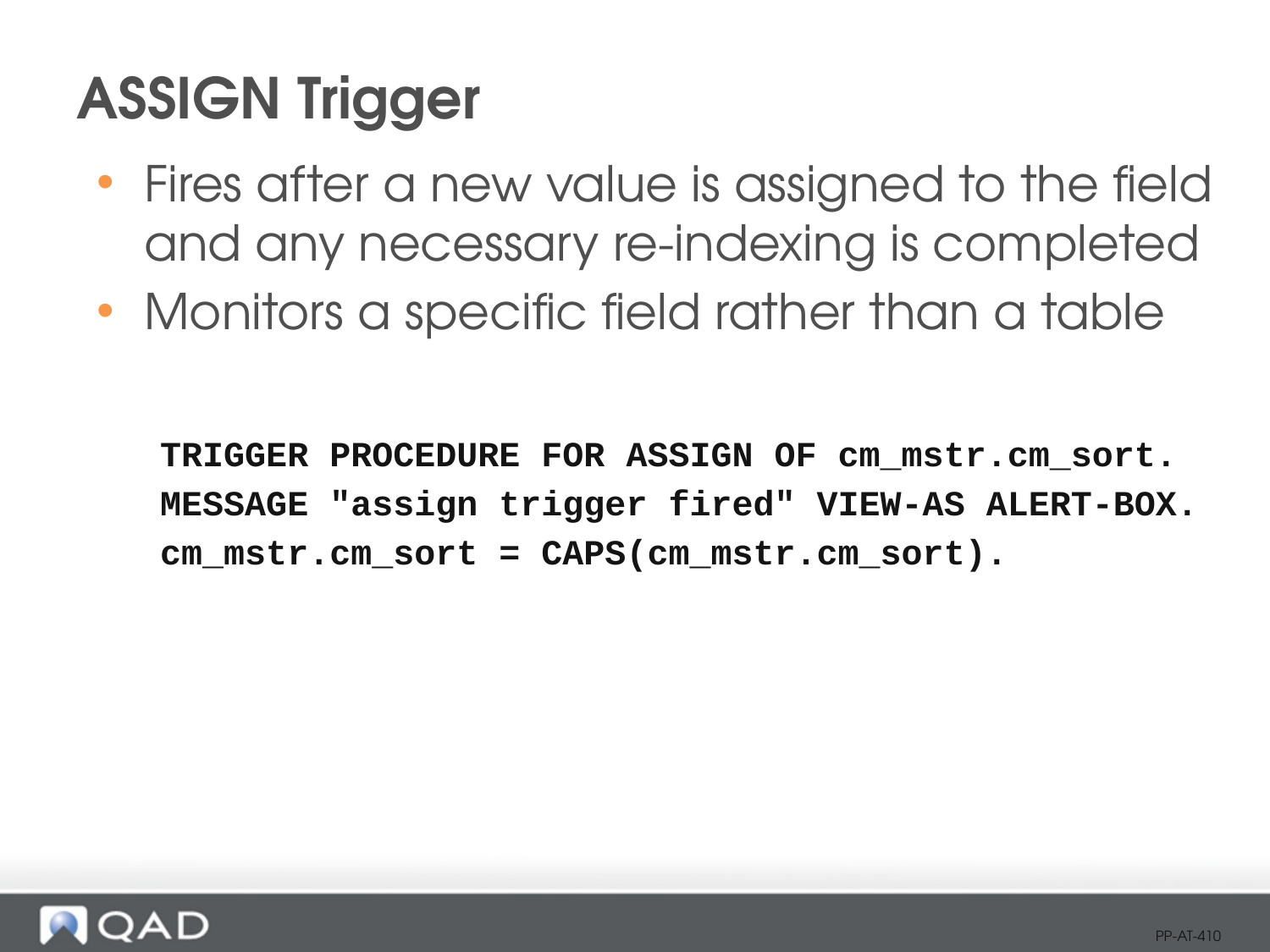

# ASSIGN Trigger
Fires after a new value is assigned to the field and any necessary re-indexing is completed
Monitors a specific field rather than a table

TRIGGER PROCEDURE FOR ASSIGN OF cm_mstr.cm_sort.
MESSAGE "assign trigger fired" VIEW-AS ALERT-BOX.
cm_mstr.cm_sort = CAPS(cm_mstr.cm_sort).

PP-AT-410